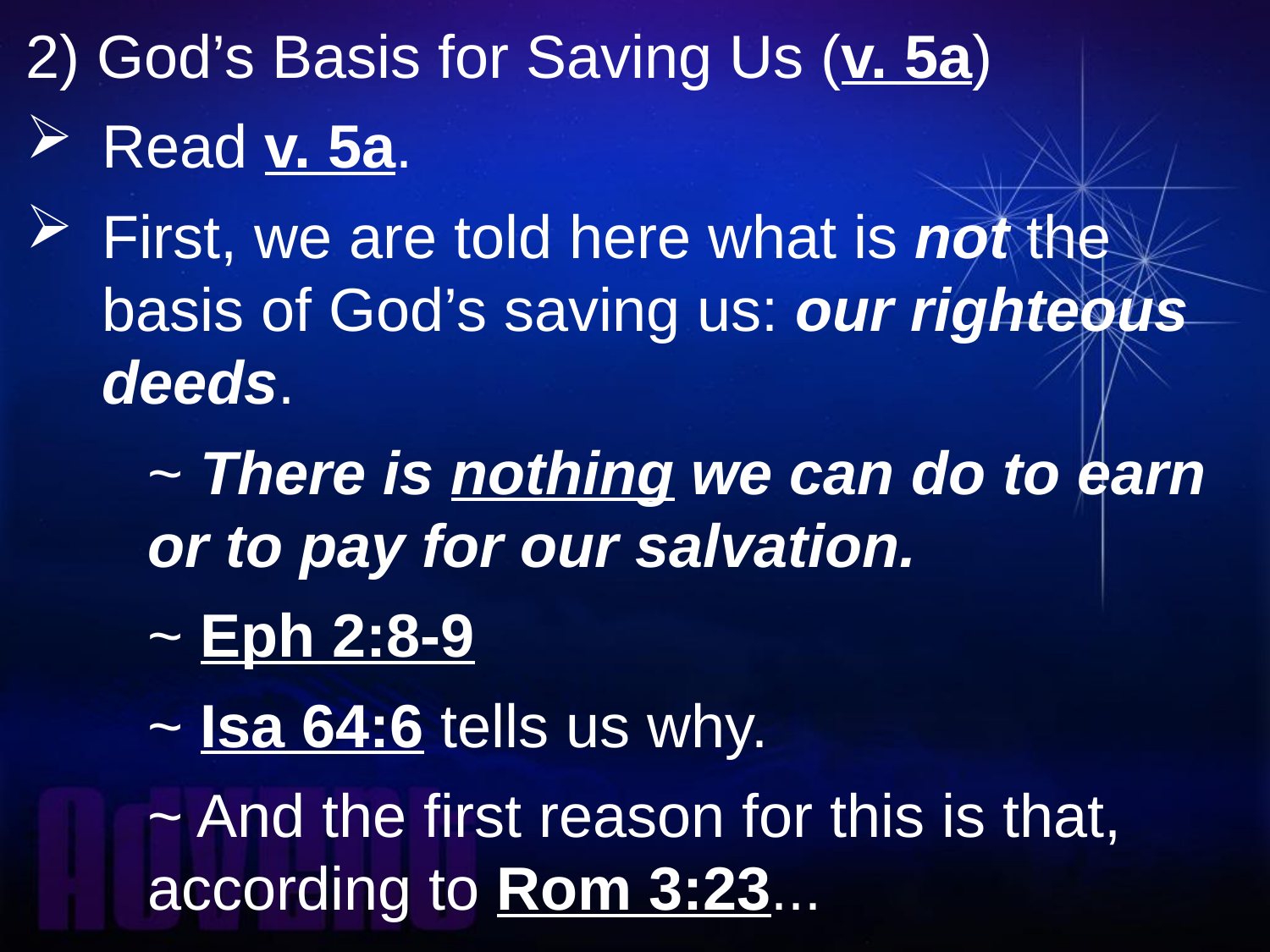

2) God’s Basis for Saving Us (v. 5a)
Read v. 5a.
First, we are told here what is not the basis of God’s saving us: our righteous deeds.
	~ There is nothing we can do to earn 			or to pay for our salvation.
	~ Eph 2:8-9
	~ Isa 64:6 tells us why.
	~ And the first reason for this is that, 				according to Rom 3:23...